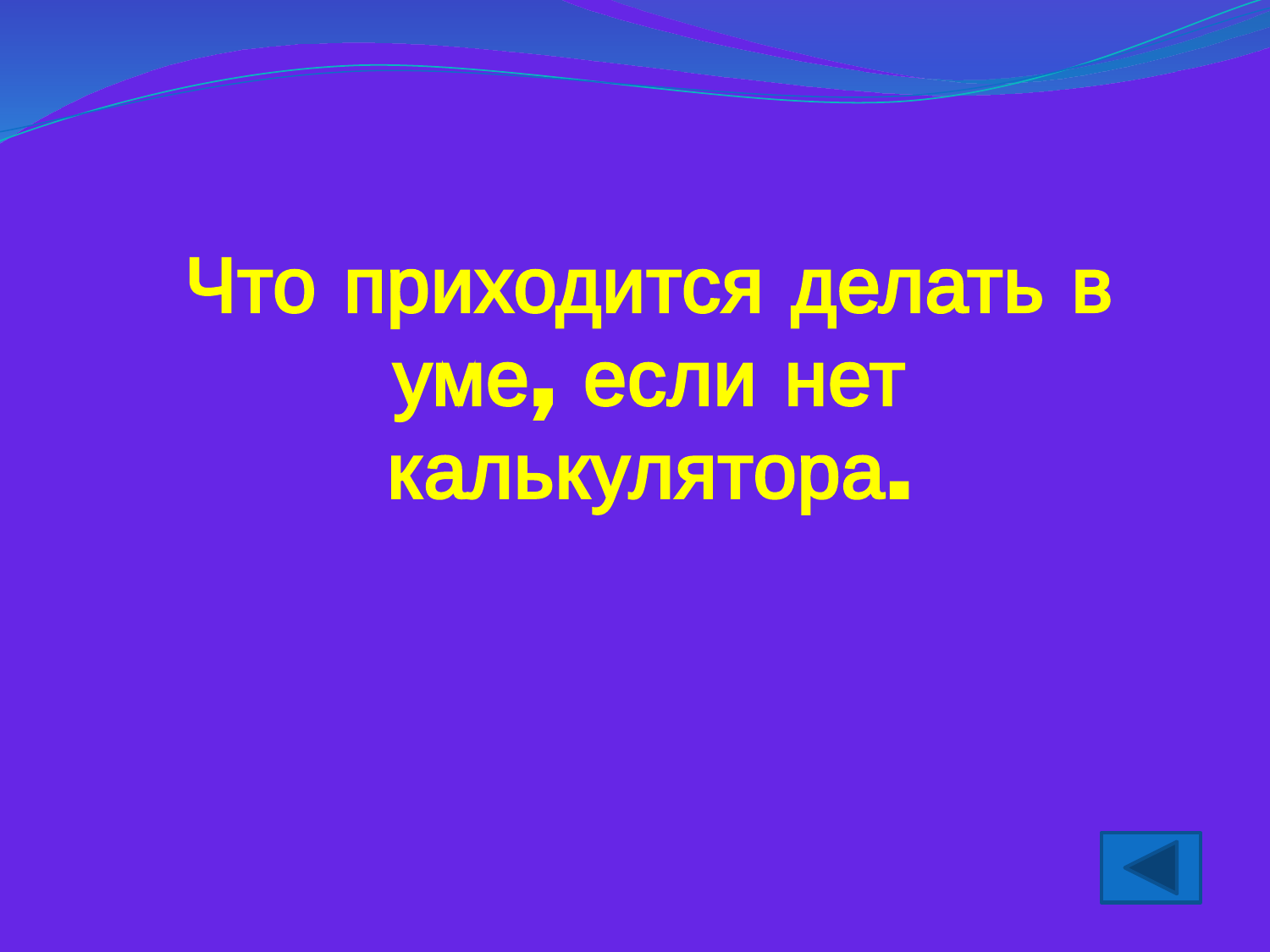

Что приходится делать в уме, если нет калькулятора.